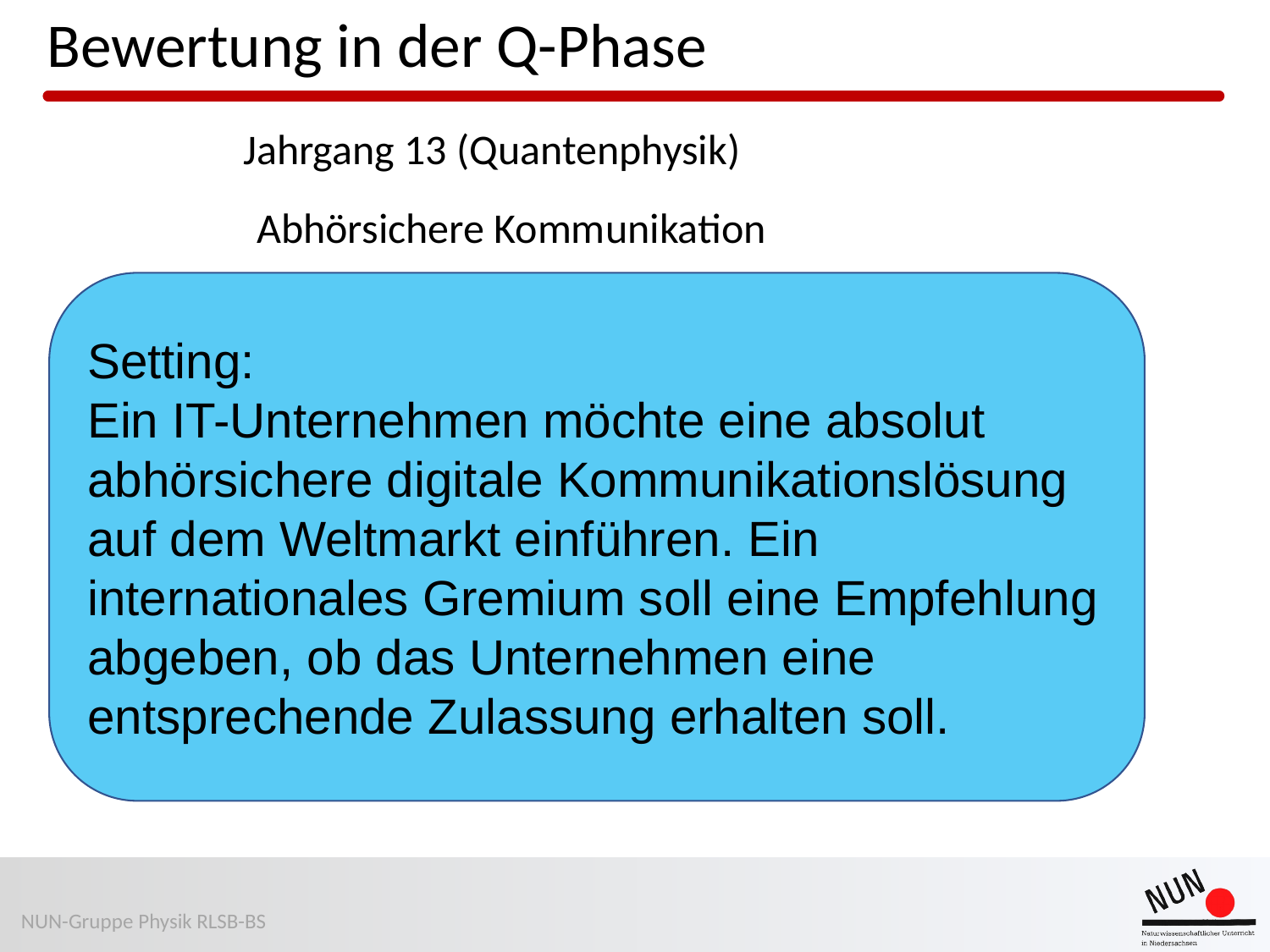

# Bewertung in der Q-Phase
Jahrgang 13 (Quantenphysik)
Abhörsichere Kommunikation
Setting:
Ein IT-Unternehmen möchte eine absolut abhörsichere digitale Kommunikationslösung auf dem Weltmarkt einführen. Ein internationales Gremium soll eine Empfehlung abgeben, ob das Unternehmen eine entsprechende Zulassung erhalten soll.